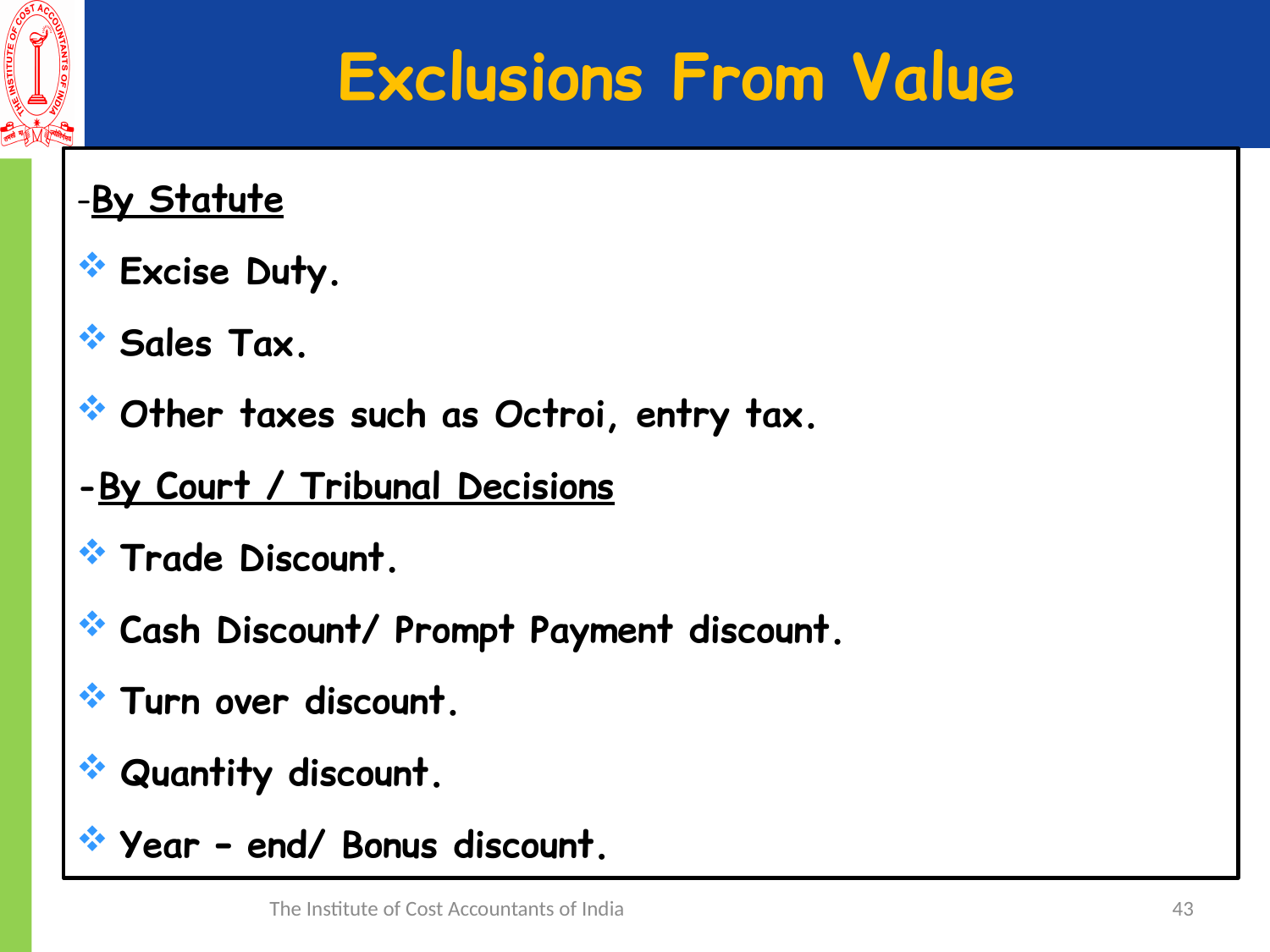

# Exclusions From Value
-By Statute
Excise Duty.
Sales Tax.
Other taxes such as Octroi, entry tax.
-By Court / Tribunal Decisions
Trade Discount.
Cash Discount/ Prompt Payment discount.
Turn over discount.
Quantity discount.
Year – end/ Bonus discount.
The Institute of Cost Accountants of India
43